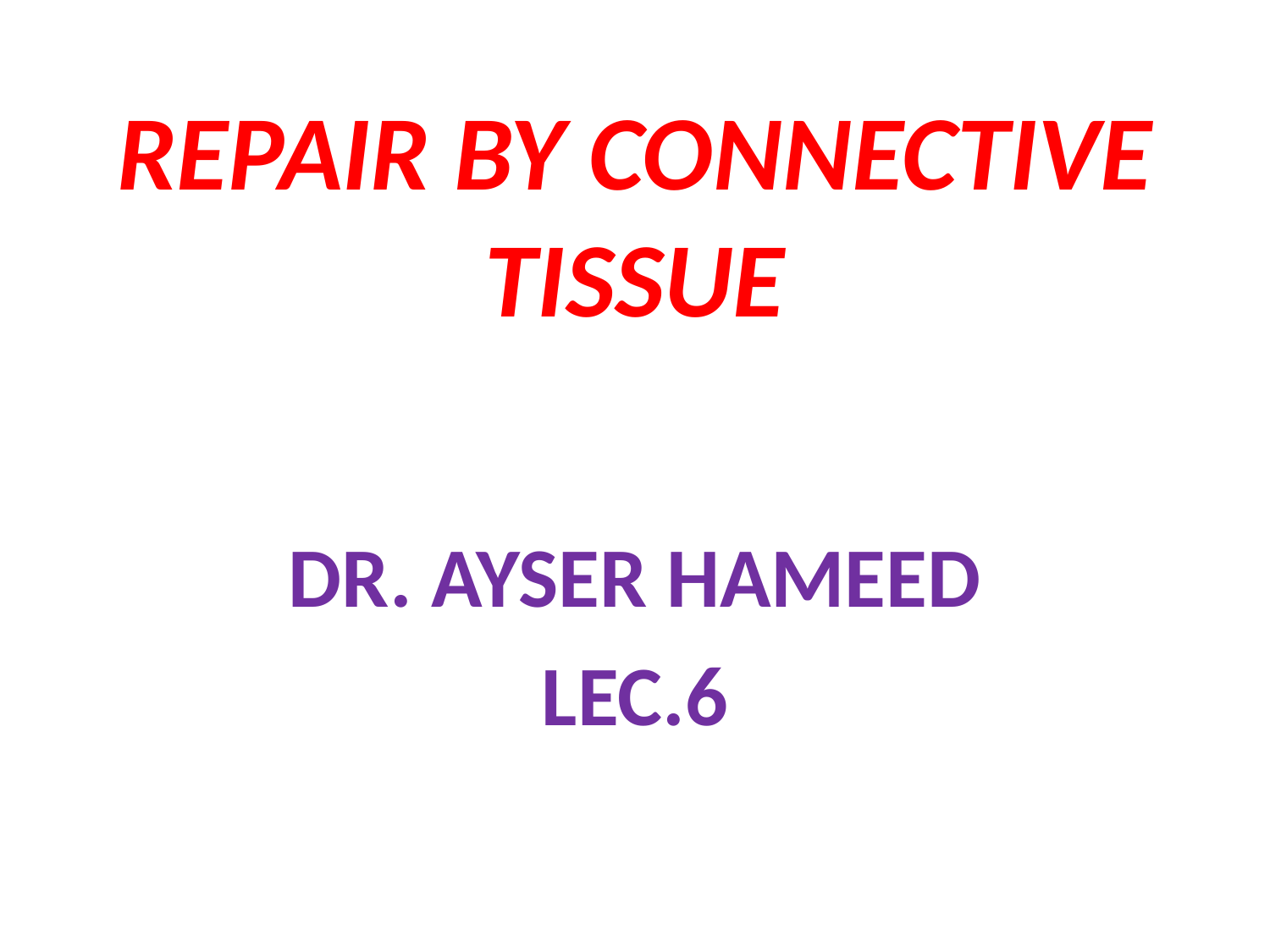

# REPAIR BY CONNECTIVE TISSUE
DR. AYSER HAMEED
LEC.6